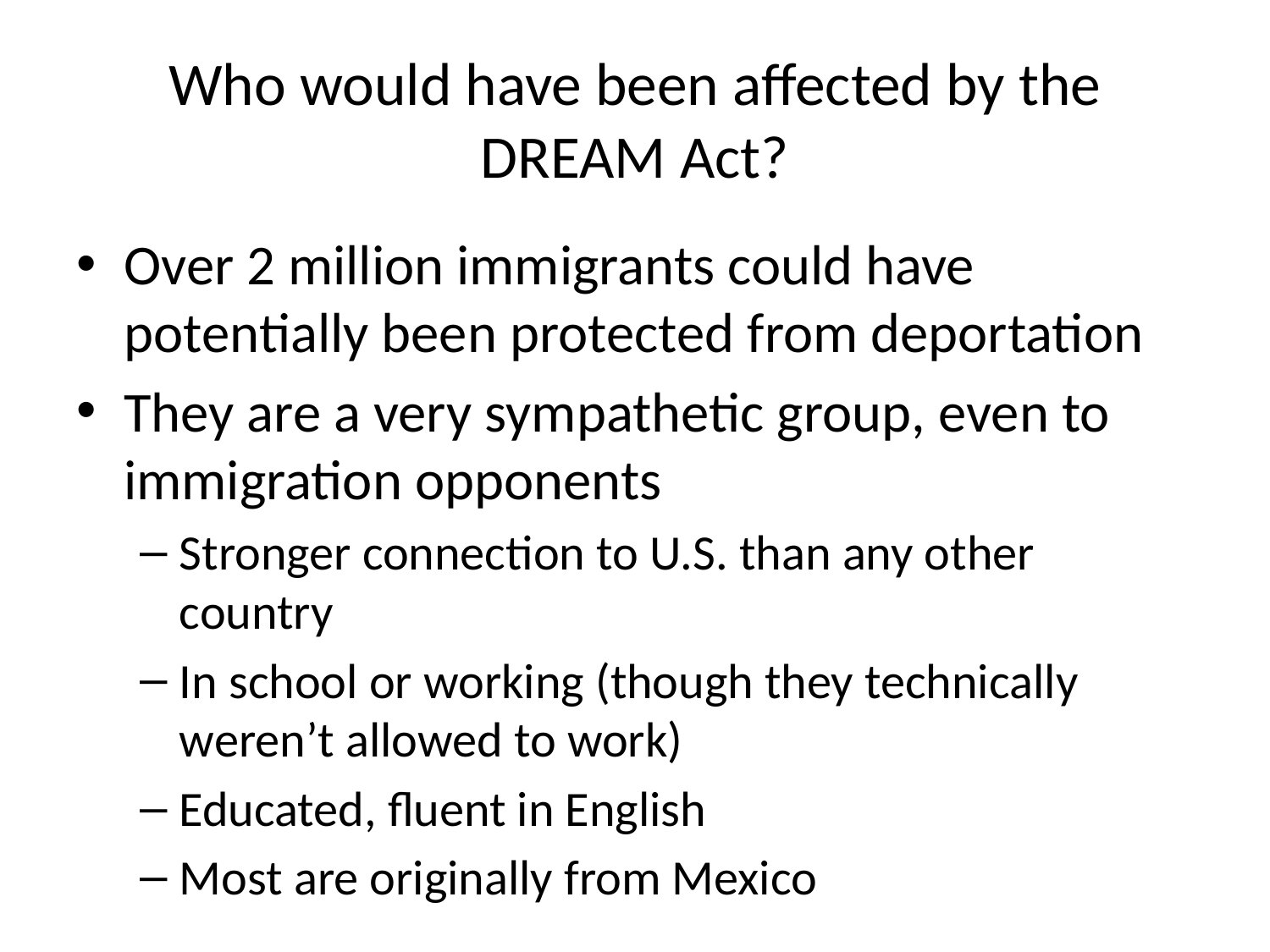

# Who would have been affected by the DREAM Act?
Over 2 million immigrants could have potentially been protected from deportation
They are a very sympathetic group, even to immigration opponents
Stronger connection to U.S. than any other country
In school or working (though they technically weren’t allowed to work)
Educated, fluent in English
Most are originally from Mexico